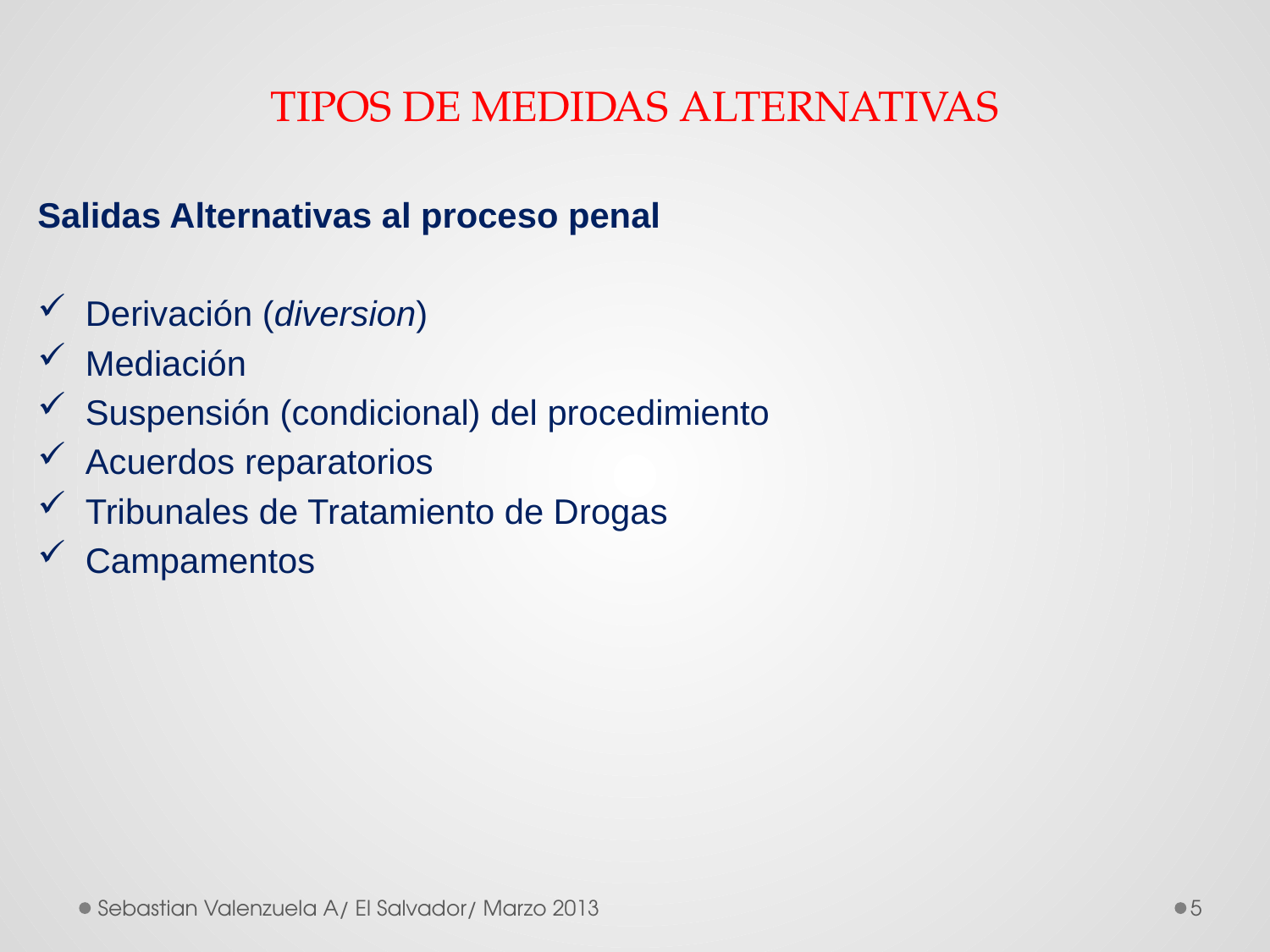

# TIPOS DE MEDIDAS ALTERNATIVAS
Salidas Alternativas al proceso penal

Derivación (diversion)
Mediación
Suspensión (condicional) del procedimiento
Acuerdos reparatorios
Tribunales de Tratamiento de Drogas
Campamentos
Sebastian Valenzuela A/ El Salvador/ Marzo 2013
5